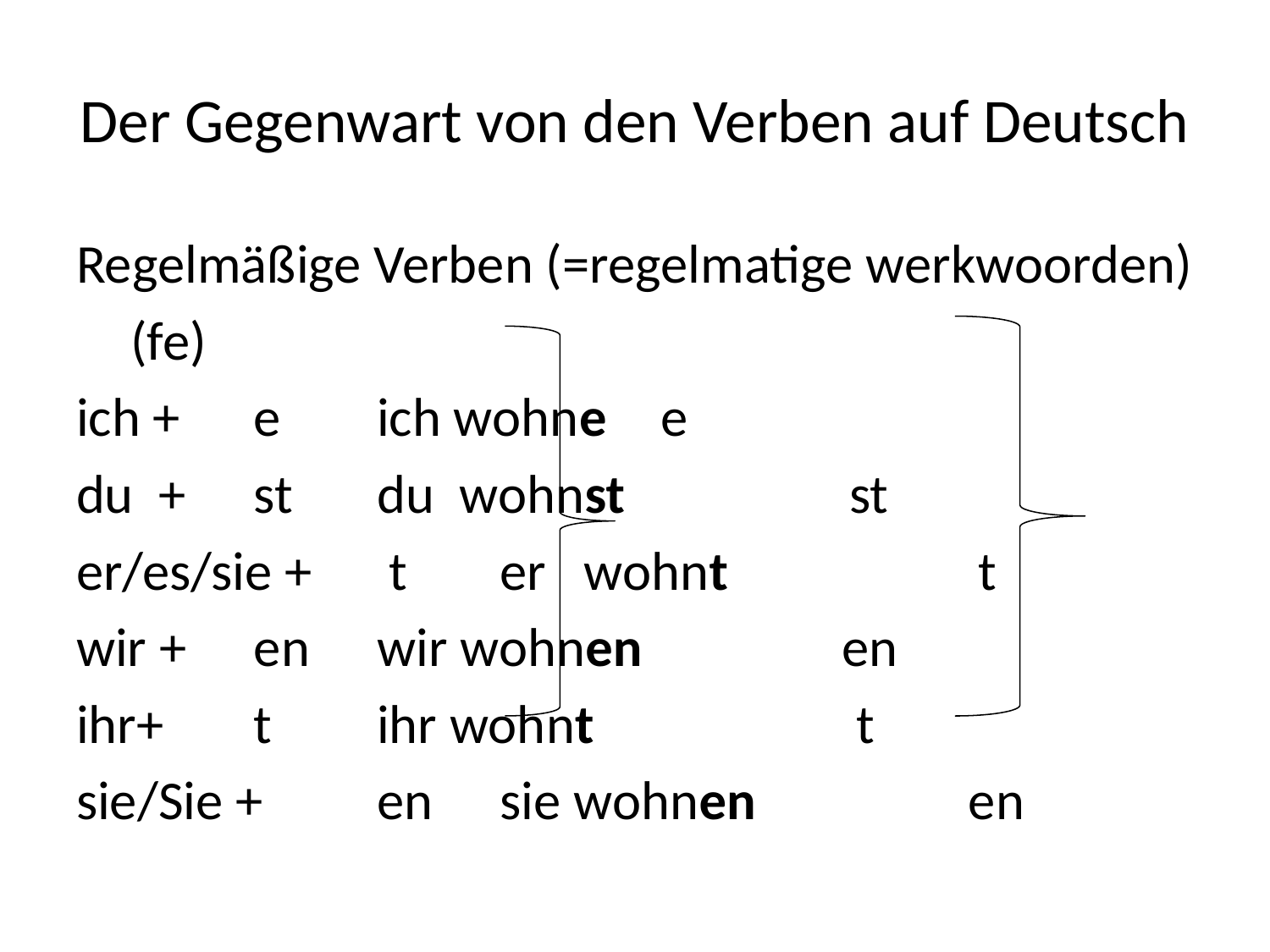

# Der Gegenwart von den Verben auf Deutsch
Regelmäßige Verben (=regelmatige werkwoorden)
									(fe)
ich + 		e			ich wohne		   e
du  + 		st			du  wohnst                  st
er/es/sie +	 t			er   wohnt                    t
wir + 		en			wir wohnen                en
ihr+ 		t			ihr wohnt                     t
sie/Sie + 	en			sie wohnen                 en